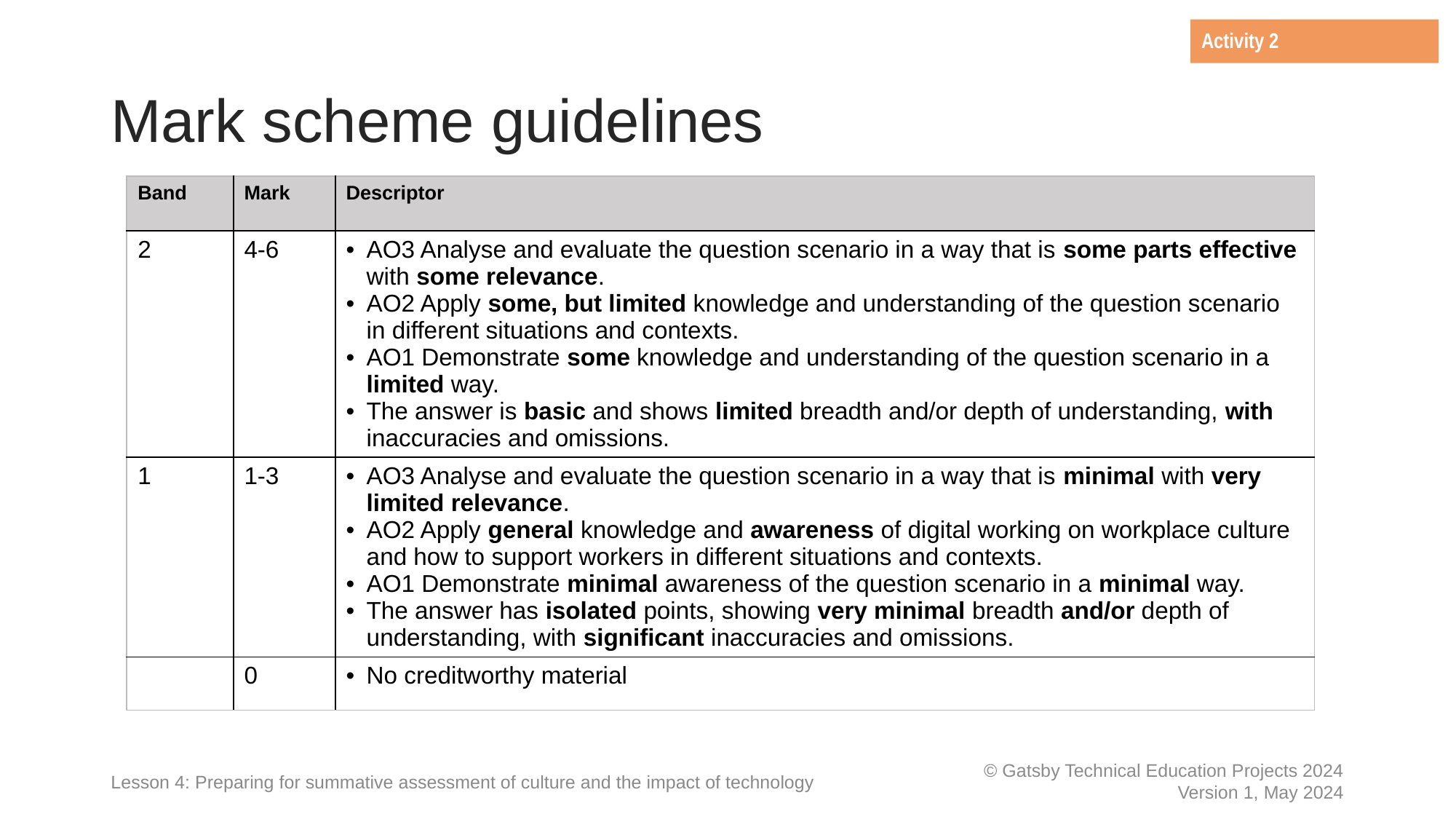

Activity 2
# Mark scheme guidelines
| Band | Mark | Descriptor |
| --- | --- | --- |
| 2 | 4-6 | AO3 Analyse and evaluate the question scenario in a way that is some parts effective with some relevance. AO2 Apply some, but limited knowledge and understanding of the question scenario in different situations and contexts. AO1 Demonstrate some knowledge and understanding of the question scenario in a limited way. The answer is basic and shows limited breadth and/or depth of understanding, with inaccuracies and omissions. |
| 1 | 1-3 | AO3 Analyse and evaluate the question scenario in a way that is minimal with very limited relevance. AO2 Apply general knowledge and awareness of digital working on workplace culture and how to support workers in different situations and contexts. AO1 Demonstrate minimal awareness of the question scenario in a minimal way. The answer has isolated points, showing very minimal breadth and/or depth of understanding, with significant inaccuracies and omissions. |
|  | 0 | No creditworthy material |
Lesson 4: Preparing for summative assessment of culture and the impact of technology